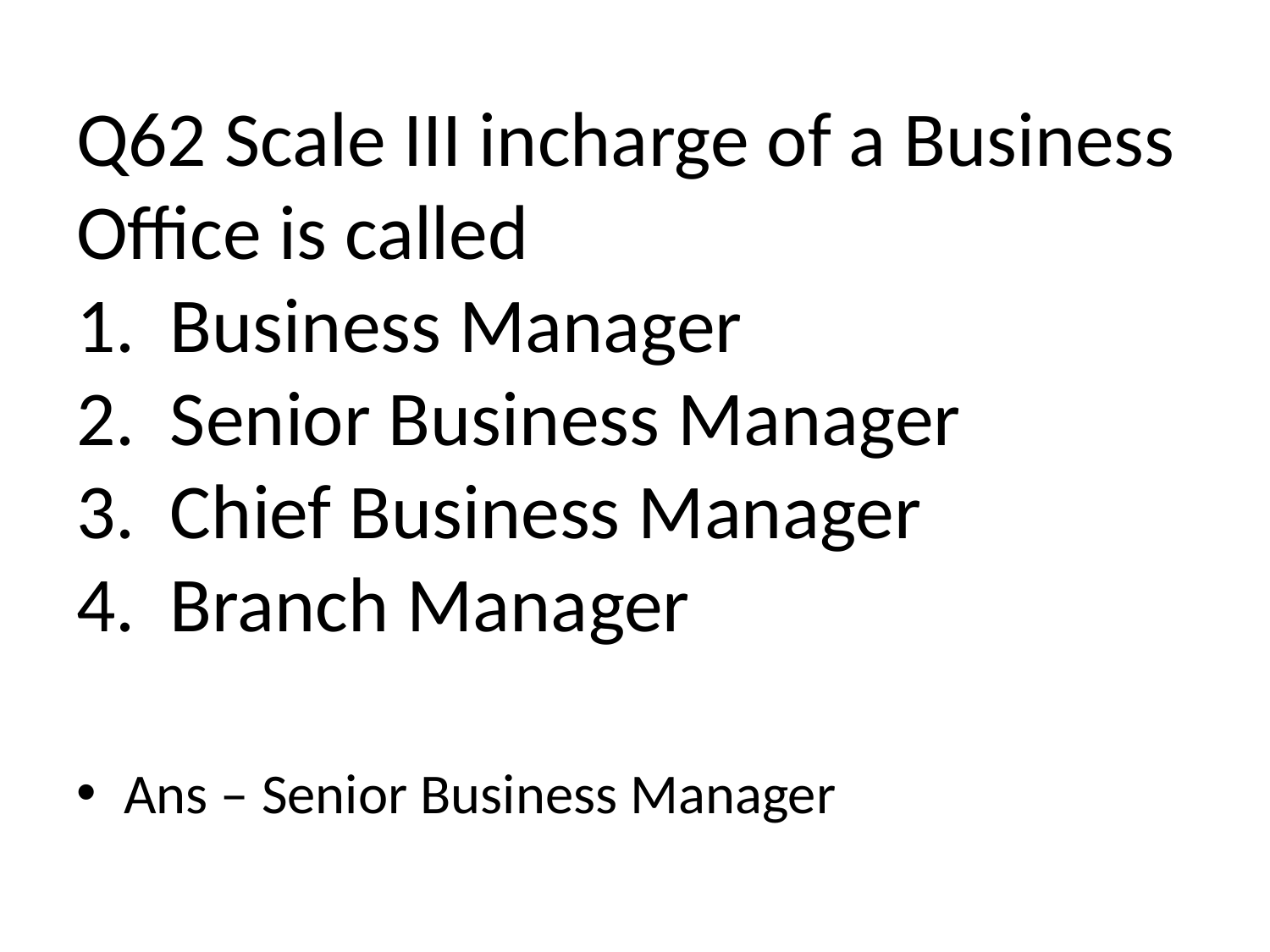

# Q62 Scale III incharge of a Business Office is called 1.  Business Manager 2.  Senior Business Manager 3.  Chief Business Manager 4.  Branch Manager
Ans – Senior Business Manager